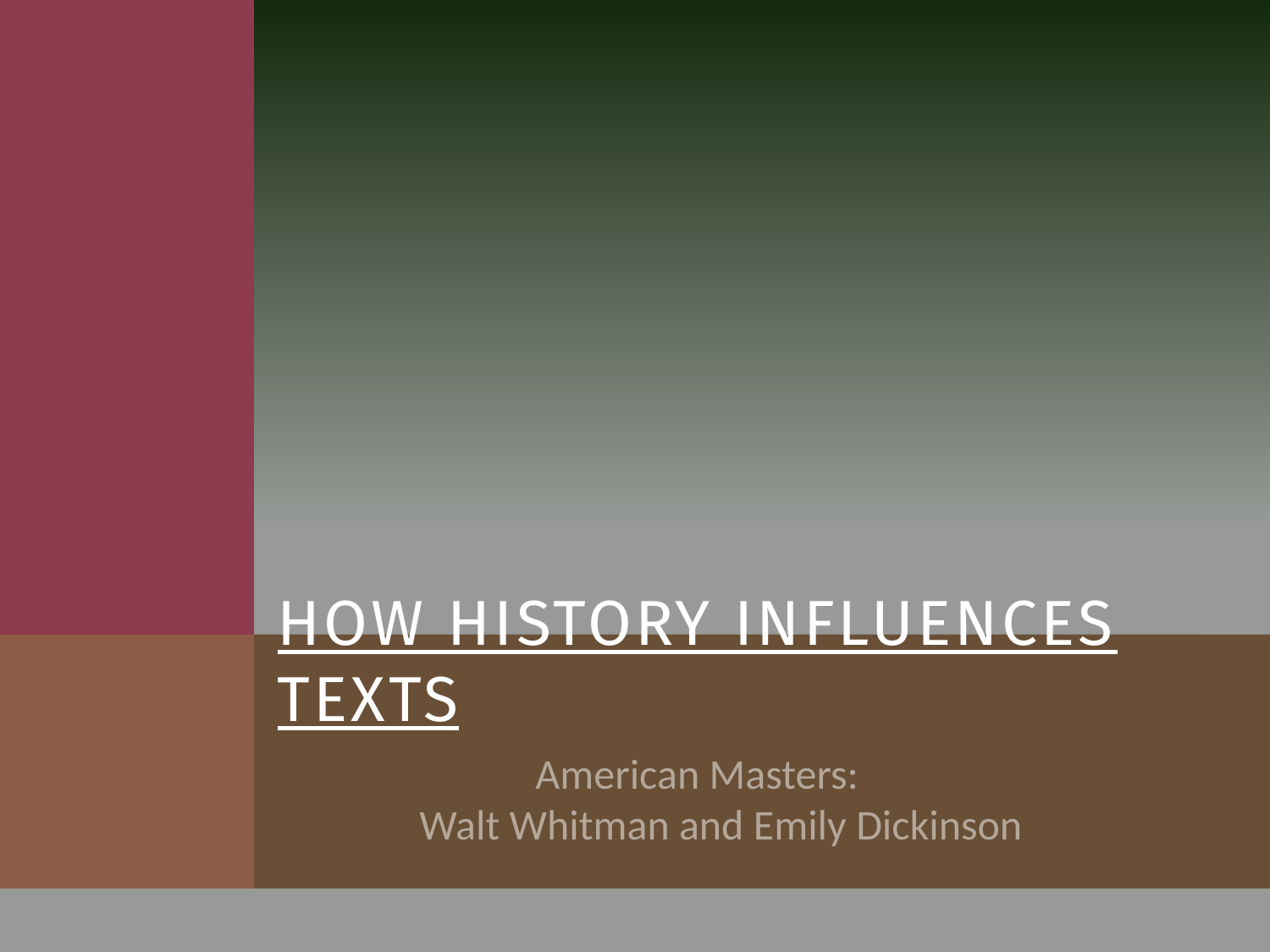

# How History Influences Texts
American Masters:
Walt Whitman and Emily Dickinson